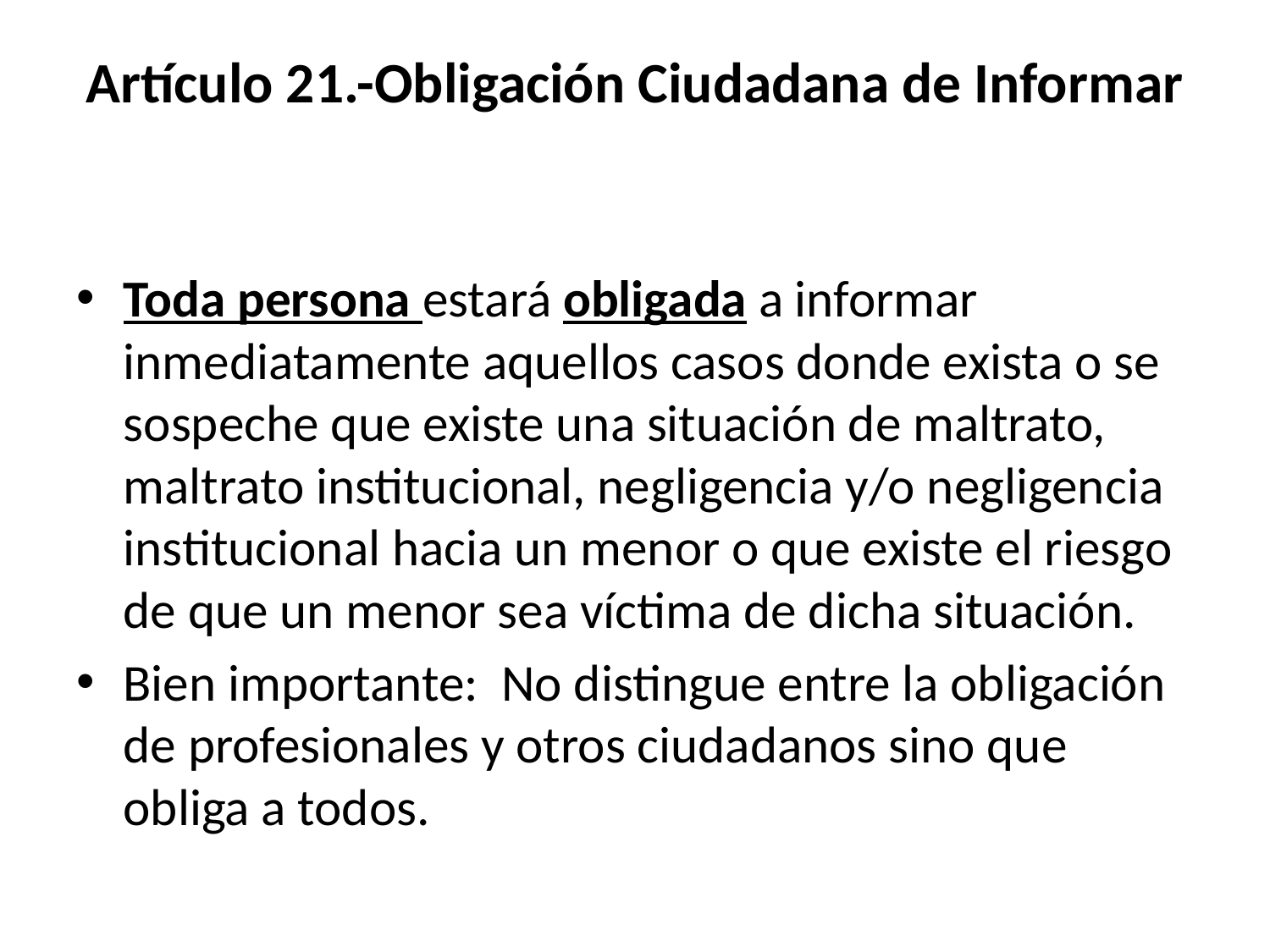

# Artículo 21.-Obligación Ciudadana de Informar

Toda persona estará obligada a informar inmediatamente aquellos casos donde exista o se sospeche que existe una situación de maltrato, maltrato institucional, negligencia y/o negligencia institucional hacia un menor o que existe el riesgo de que un menor sea víctima de dicha situación.
Bien importante:  No distingue entre la obligación de profesionales y otros ciudadanos sino que obliga a todos.